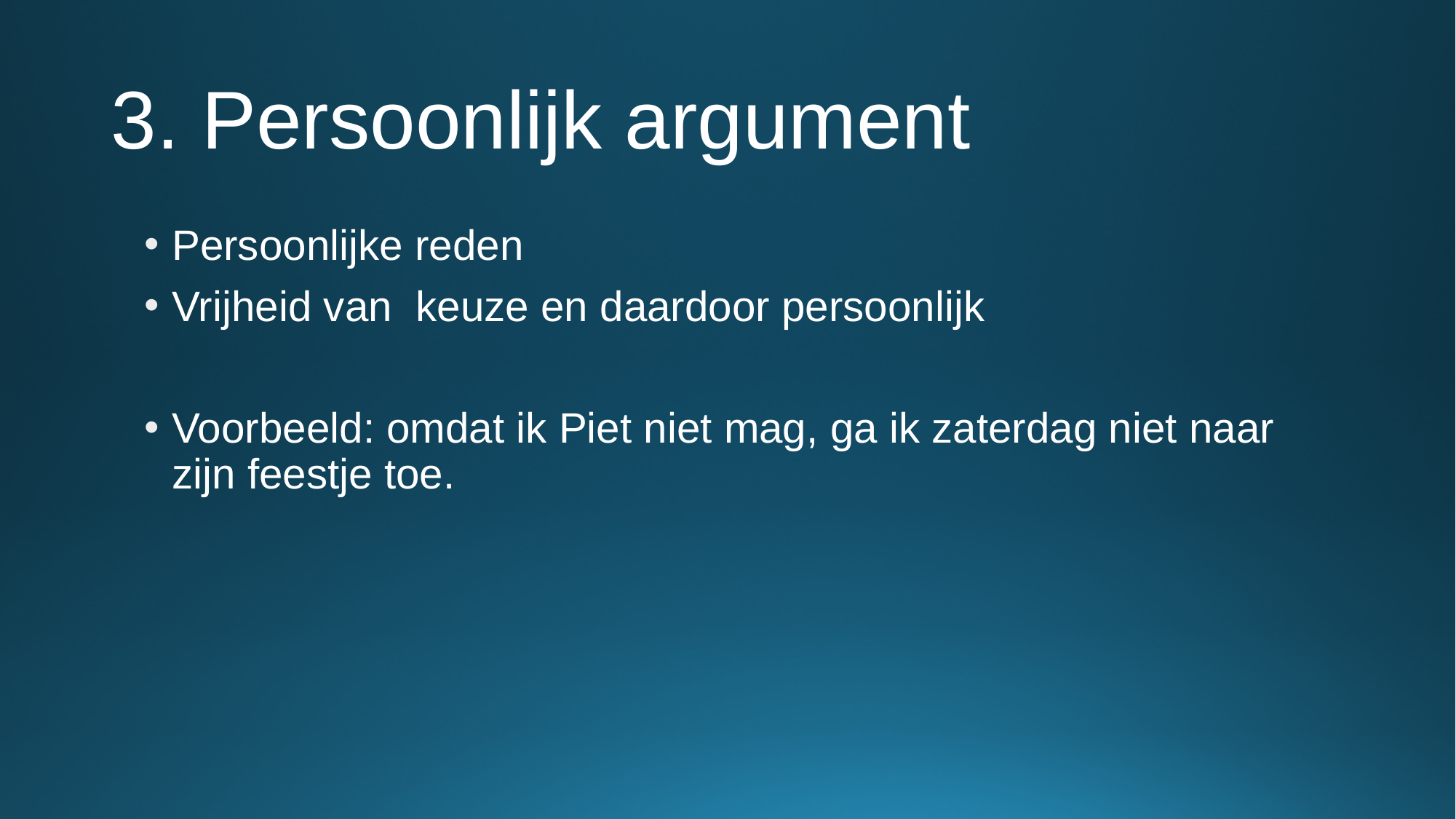

# 3. Persoonlijk argument
Persoonlijke reden
Vrijheid van  keuze en daardoor persoonlijk

Voorbeeld: omdat ik Piet niet mag, ga ik zaterdag niet naar zijn feestje toe.